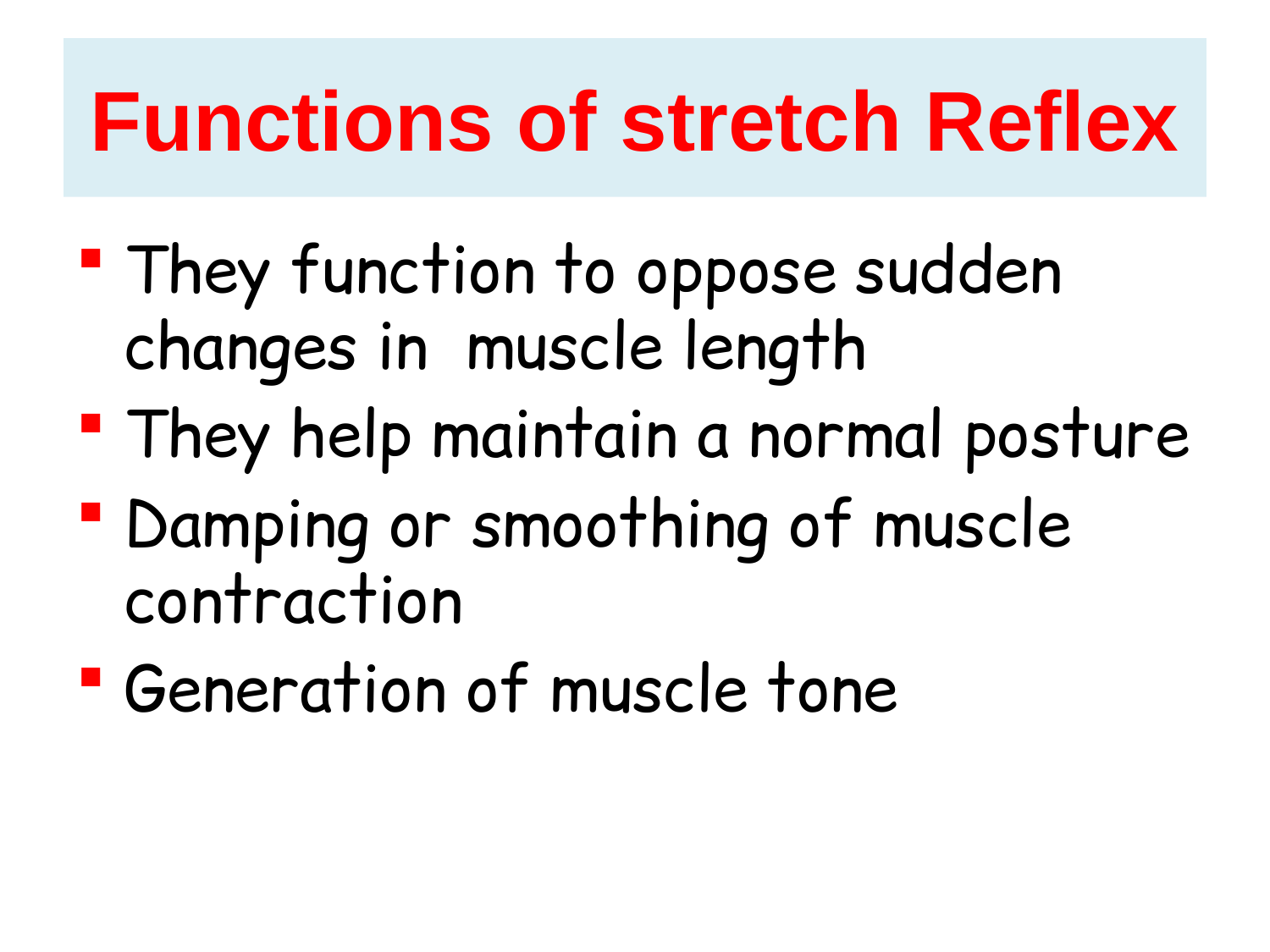

# Functions of stretch Reflex
They function to oppose sudden changes in  muscle length
They help maintain a normal posture
Damping or smoothing of muscle contraction
Generation of muscle tone